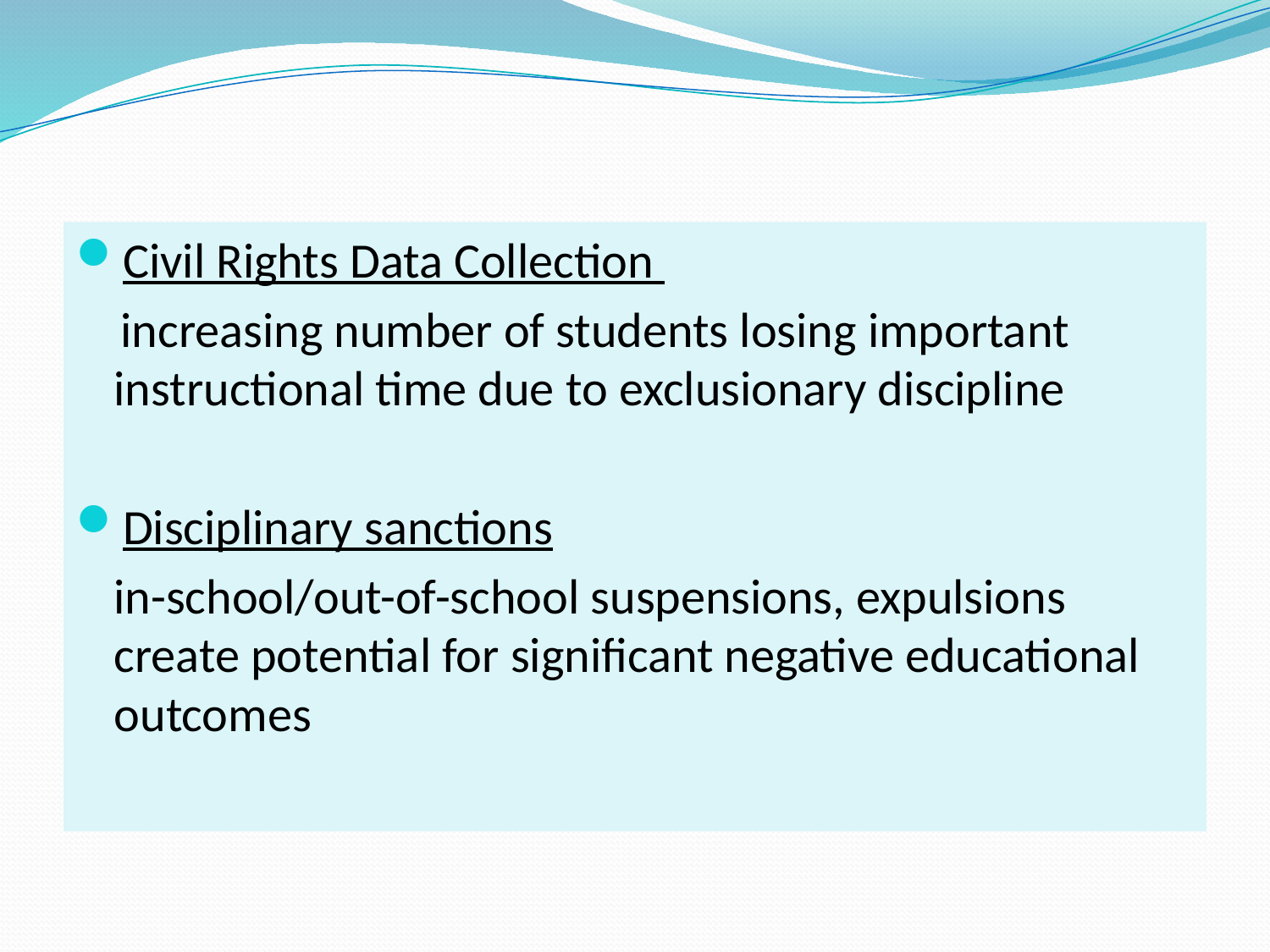

Civil Rights Data Collection
    increasing number of students losing important instructional time due to exclusionary discipline

Disciplinary sanctions
	in-school/out-of-school suspensions, expulsions create potential for significant negative educational outcomes